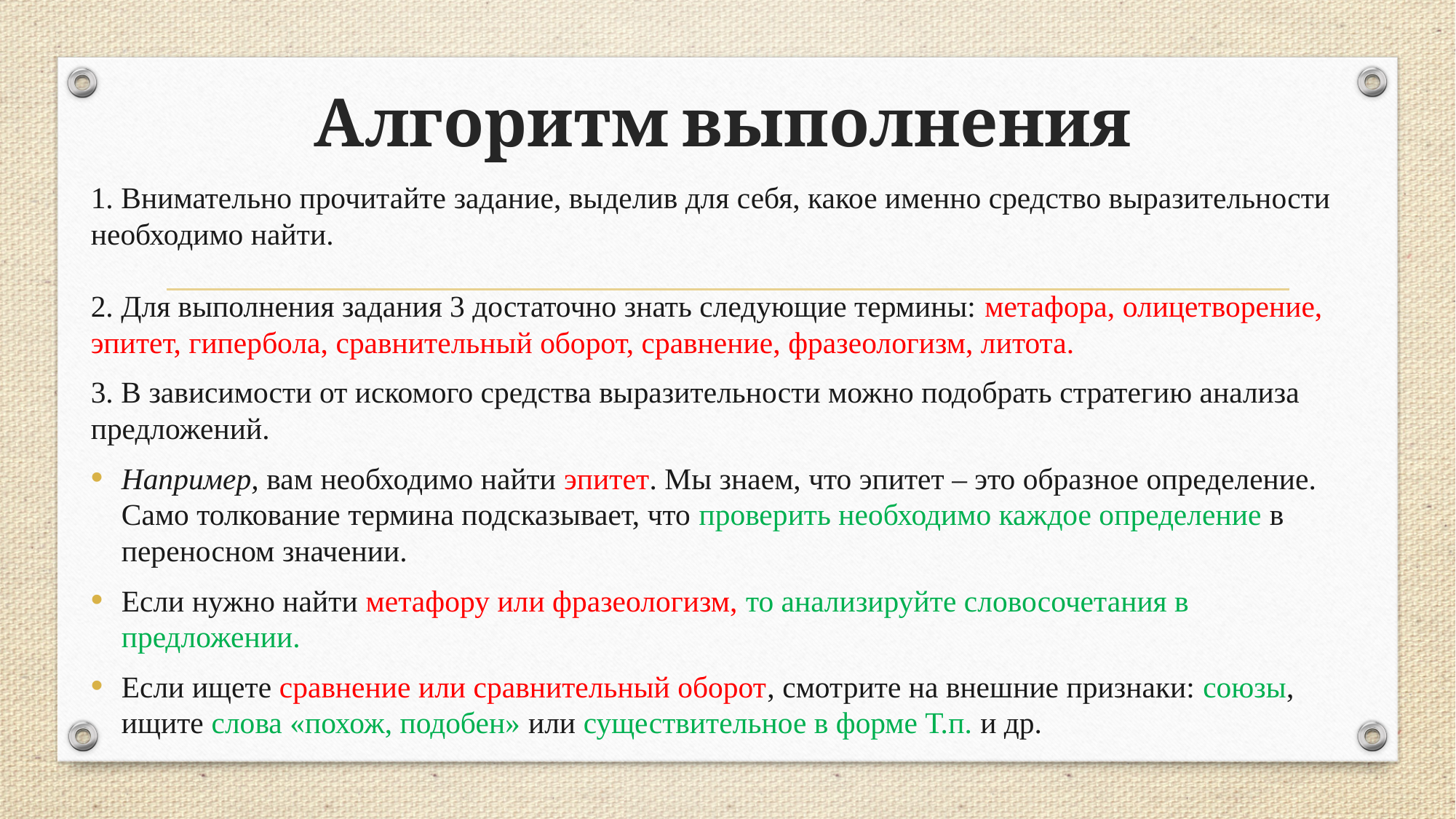

# Алгоритм выполнения
1. Внимательно прочитайте задание, выделив для себя, какое именно средство выразительности необходимо найти.
2. Для выполнения задания 3 достаточно знать следующие термины: метафора, олицетворение, эпитет, гипербола, сравнительный оборот, сравнение, фразеологизм, литота.
3. В зависимости от искомого средства выразительности можно подобрать стратегию анализа предложений.
Например, вам необходимо найти эпитет. Мы знаем, что эпитет – это образное определение. Само толкование термина подсказывает, что проверить необходимо каждое определение в переносном значении.
Если нужно найти метафору или фразеологизм, то анализируйте словосочетания в предложении.
Если ищете сравнение или сравнительный оборот, смотрите на внешние признаки: союзы, ищите слова «похож, подобен» или существительное в форме Т.п. и др.